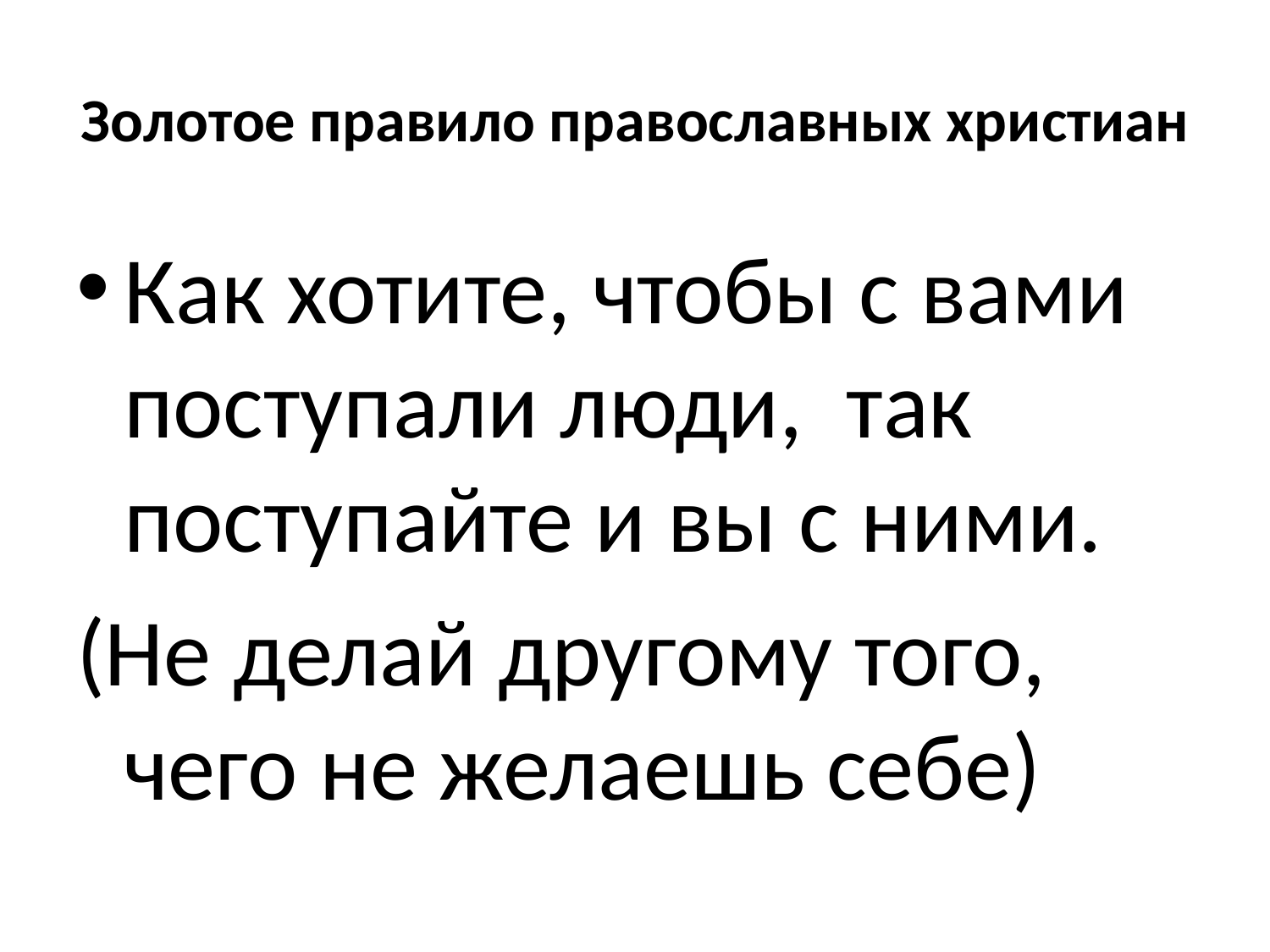

# Золотое правило православных христиан
Как хотите, чтобы с вами поступали люди,  так поступайте и вы с ними.
(Не делай другому того, чего не желаешь себе)